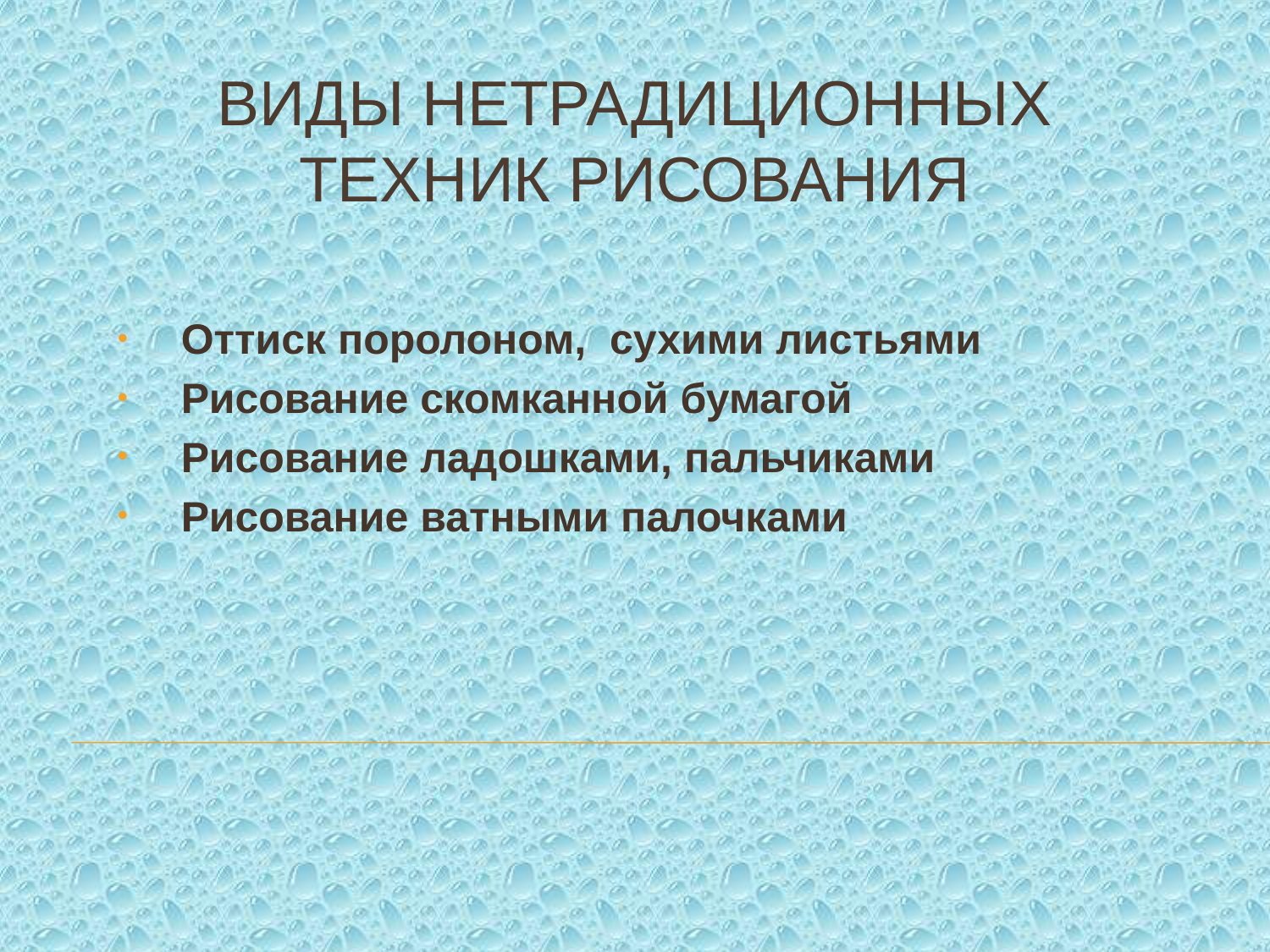

# Виды нетрадиционных техник рисования
Оттиск поролоном,  сухими листьями
Рисование скомканной бумагой
Рисование ладошками, пальчиками
Рисование ватными палочками